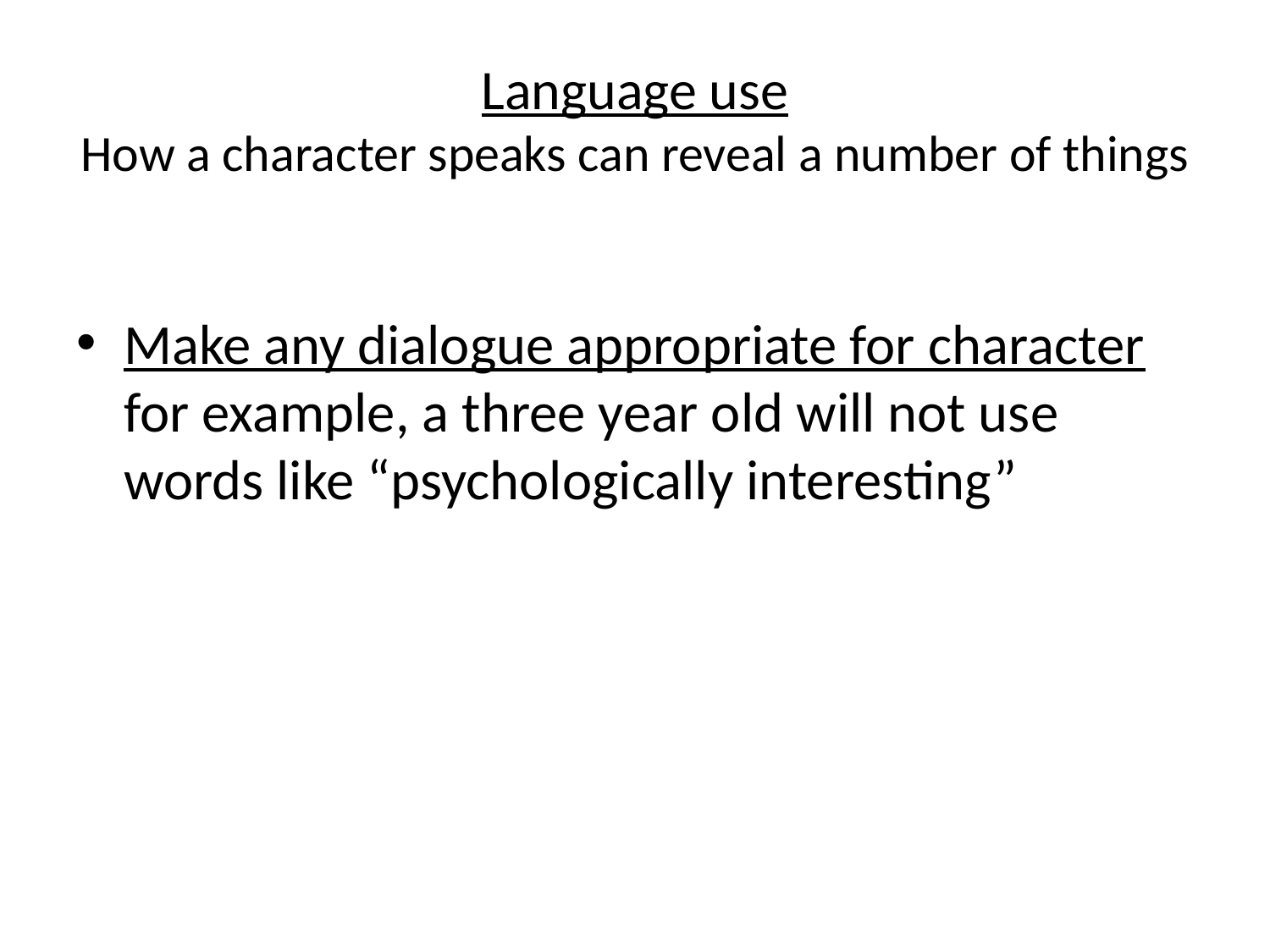

# Language use How a character speaks can reveal a number of things

Make any dialogue appropriate for character    for example, a three year old will not use words like “psychologically interesting”